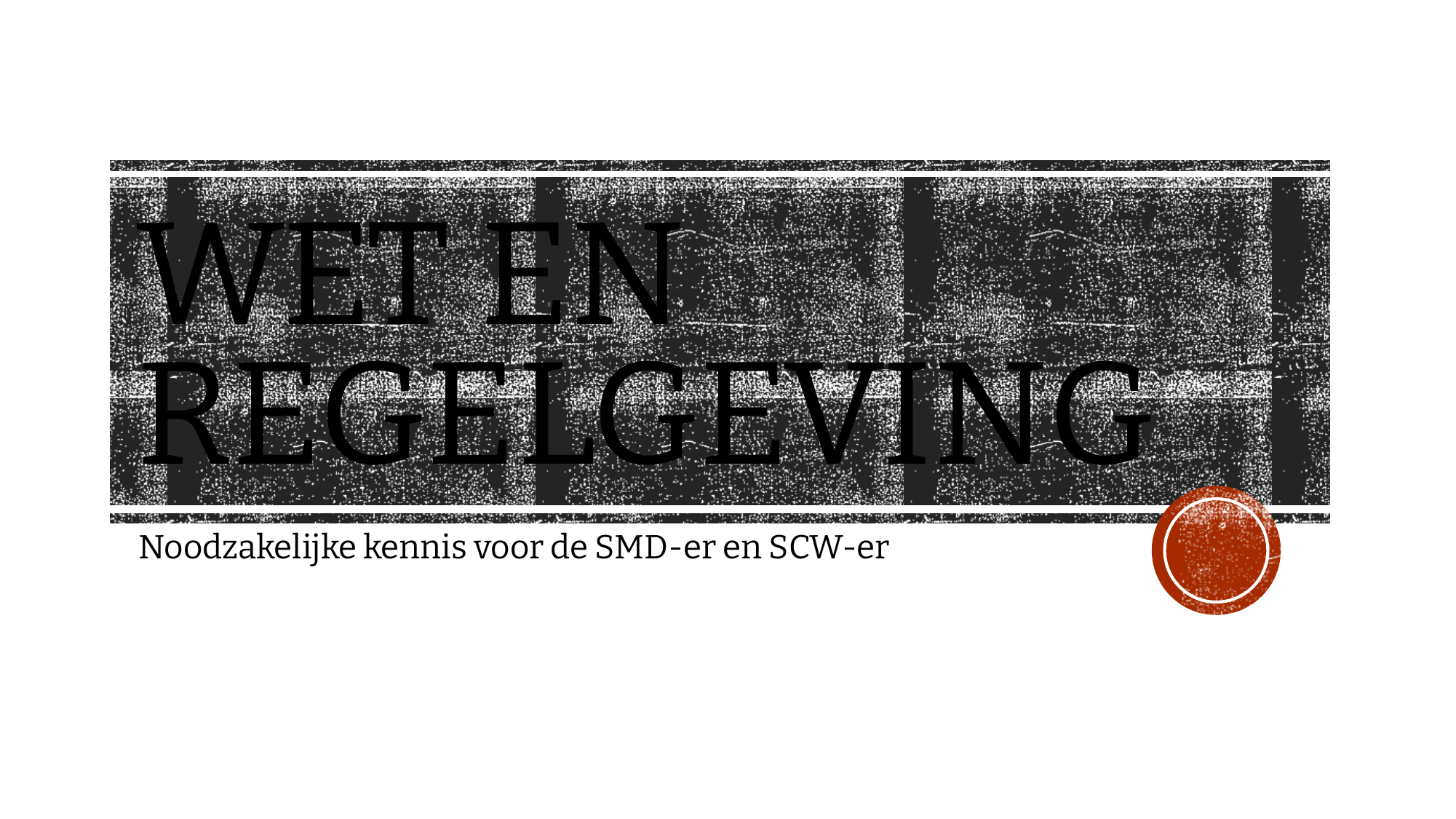

# Wet en regelgeving
Noodzakelijke kennis voor de SMD-er en SCW-er